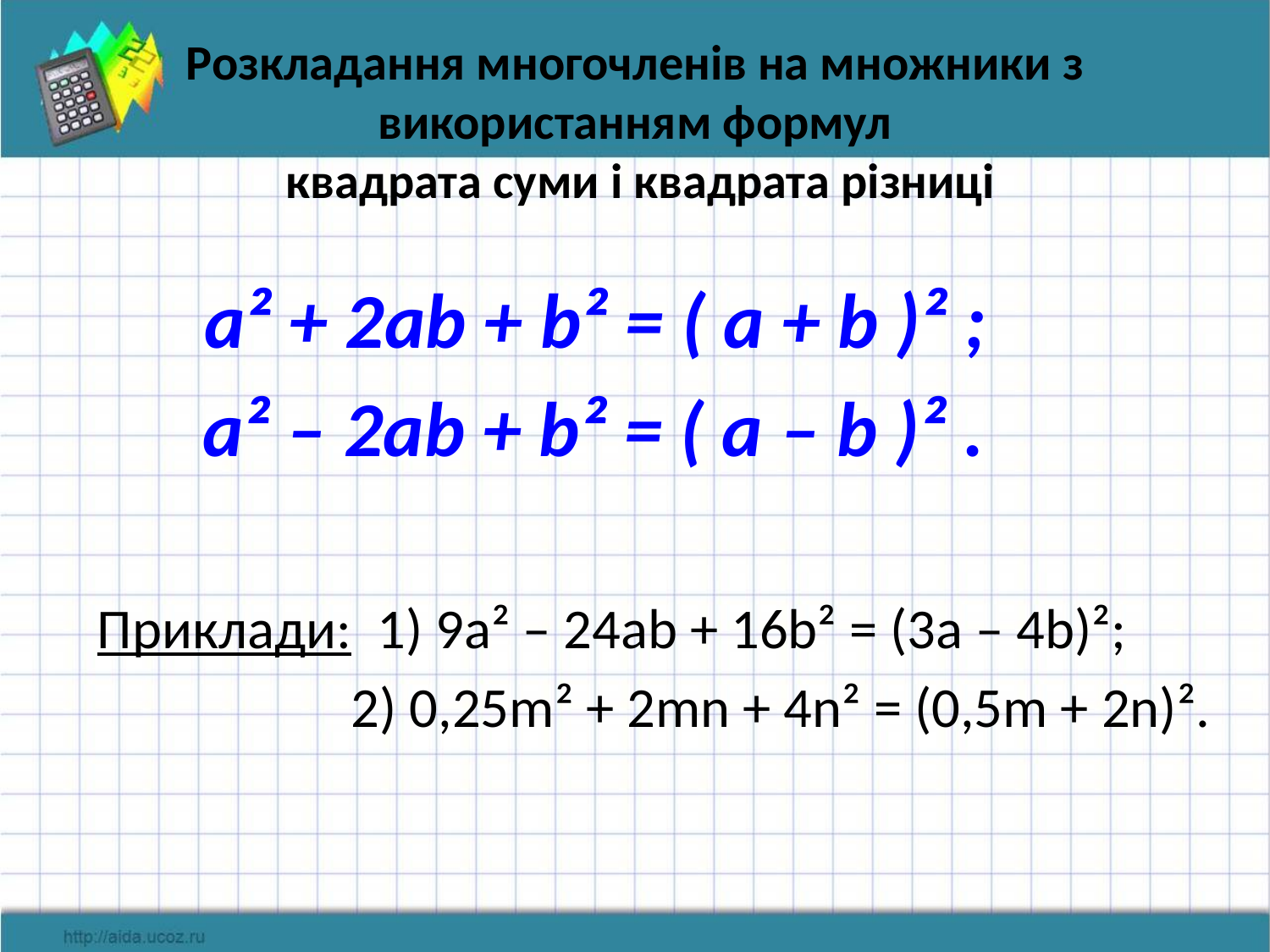

# Розкладання многочленів на множники з використанням формул квадрата суми і квадрата різниці
        a² + 2ab + b² = ( a + b )² ;
      a² – 2ab + b² = ( a – b )² .

Приклади:  1) 9a² – 24ab + 16b² = (3a – 4b)²;
                    2) 0,25m² + 2mn + 4n² = (0,5m + 2n)².